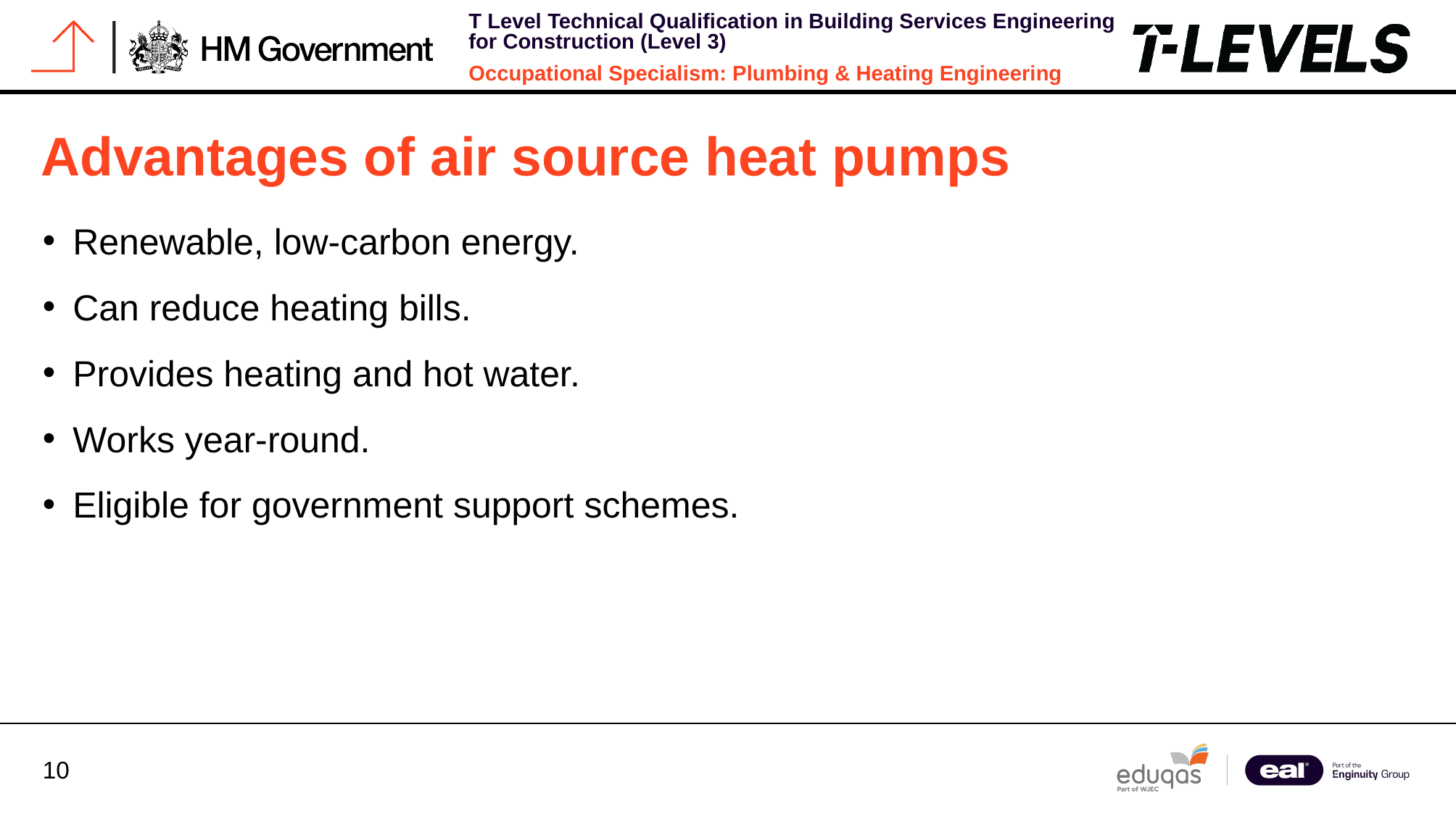

# Advantages of air source heat pumps
Renewable, low-carbon energy.
Can reduce heating bills.
Provides heating and hot water.
Works year-round.
Eligible for government support schemes.